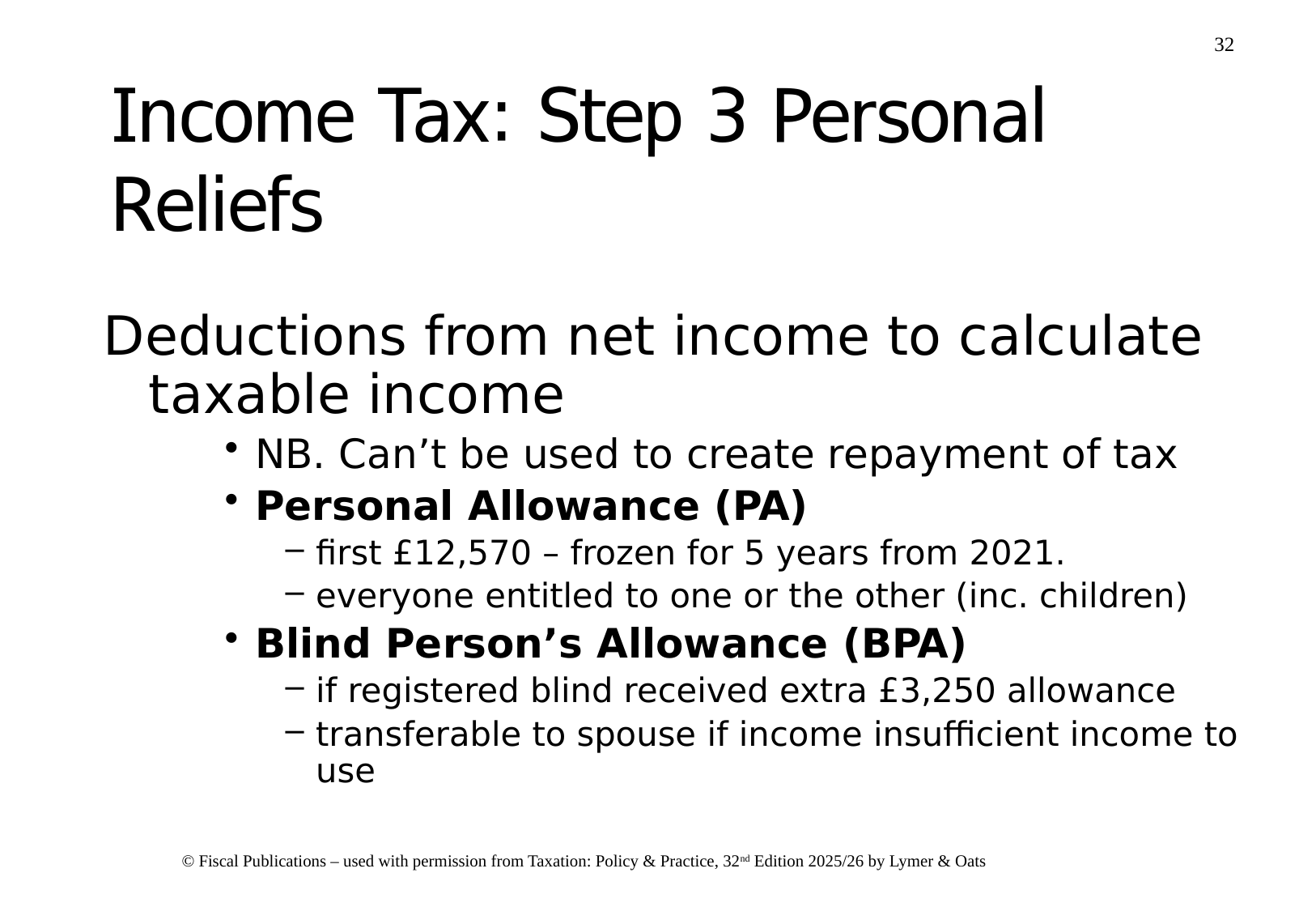

# Income Tax: Step 3 Personal Reliefs
Deductions from net income to calculate taxable income
NB. Can’t be used to create repayment of tax
Personal Allowance (PA)
first £12,570 – frozen for 5 years from 2021.
everyone entitled to one or the other (inc. children)
Blind Person’s Allowance (BPA)
if registered blind received extra £3,250 allowance
transferable to spouse if income insufficient income to use